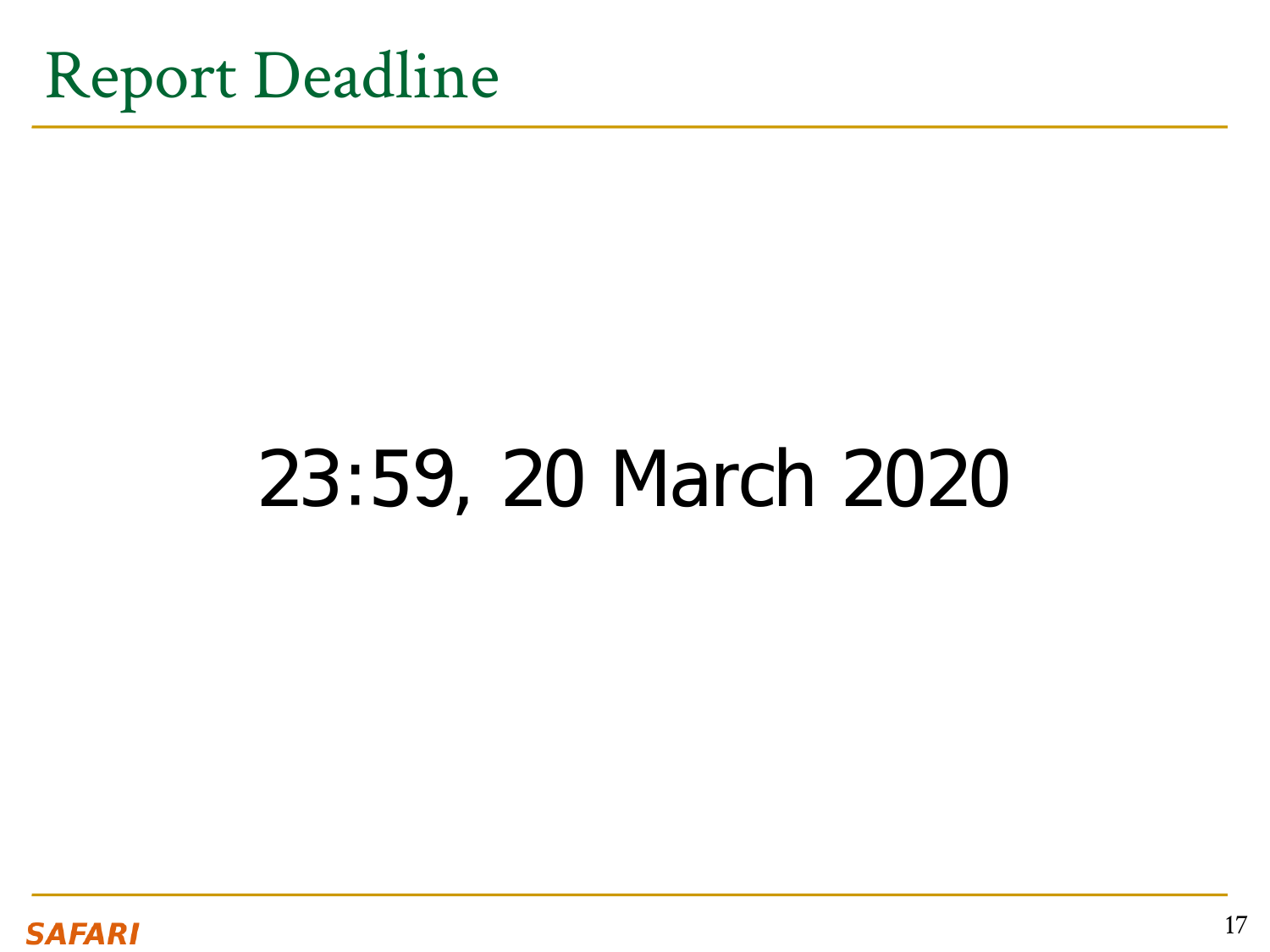

# Report Deadline
23:59, 20 March 2020
17